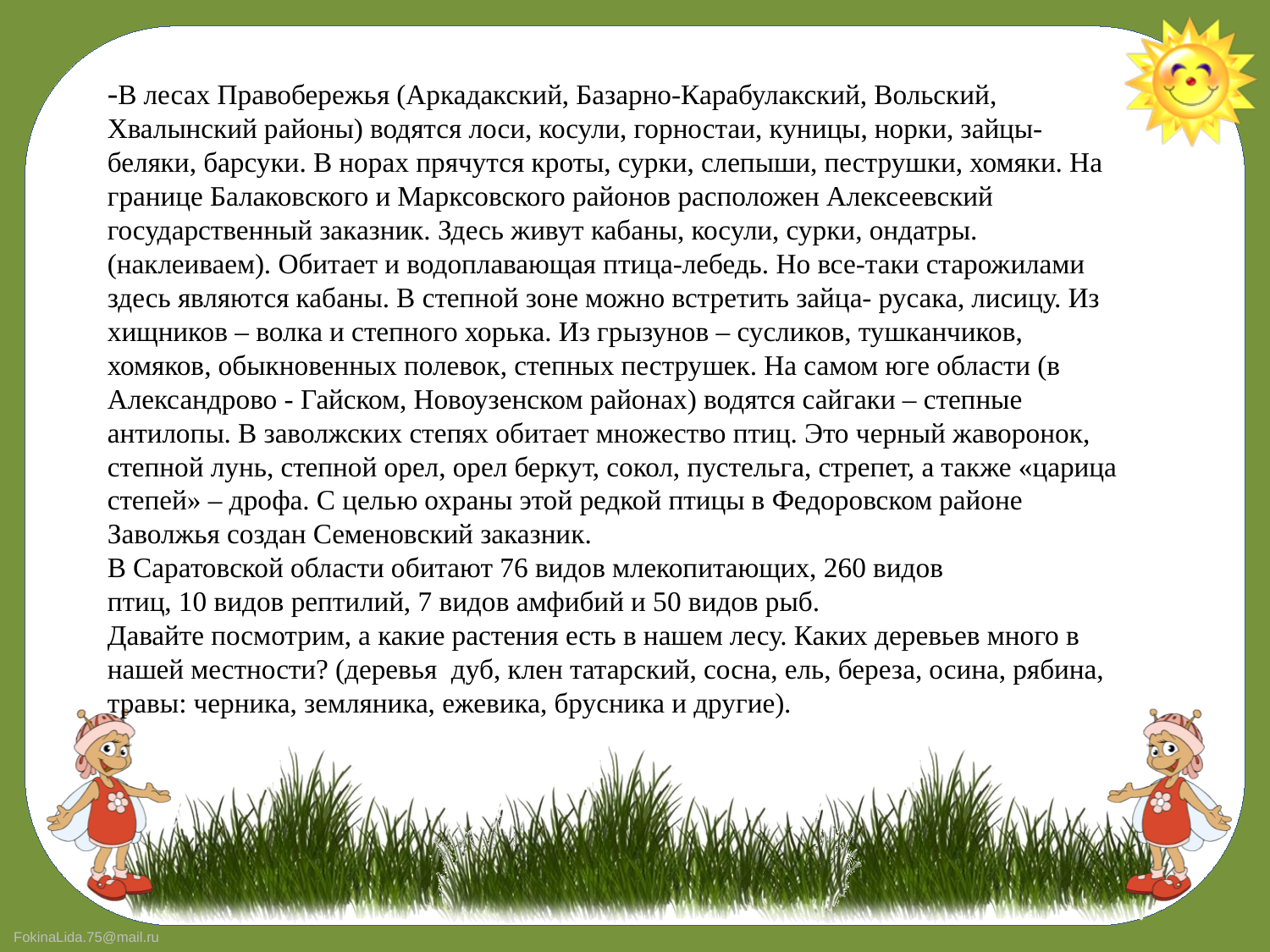

-В лесах Правобережья (Аркадакский, Базарно-Карабулакский, Вольский, Хвалынский районы) водятся лоси, косули, горностаи, куницы, норки, зайцы-беляки, барсуки. В норах прячутся кроты, сурки, слепыши, пеструшки, хомяки. На границе Балаковского и Марксовского районов расположен Алексеевский государственный заказник. Здесь живут кабаны, косули, сурки, ондатры. (наклеиваем). Обитает и водоплавающая птица-лебедь. Но все-таки старожилами здесь являются кабаны. В степной зоне можно встретить зайца- русака, лисицу. Из хищников – волка и степного хорька. Из грызунов – сусликов, тушканчиков, хомяков, обыкновенных полевок, степных пеструшек. На самом юге области (в Александрово - Гайском, Новоузенском районах) водятся сайгаки – степные антилопы. В заволжских степях обитает множество птиц. Это черный жаворонок, степной лунь, степной орел, орел беркут, сокол, пустельга, стрепет, а также «царица степей» – дрофа. С целью охраны этой редкой птицы в Федоровском районе Заволжья создан Семеновский заказник.
В Саратовской области обитают 76 видов млекопитающих, 260 видов                     птиц, 10 видов рептилий, 7 видов амфибий и 50 видов рыб.
Давайте посмотрим, а какие растения есть в нашем лесу. Каких деревьев много в нашей местности? (деревья  дуб, клен татарский, сосна, ель, береза, осина, рябина, травы: черника, земляника, ежевика, брусника и другие).